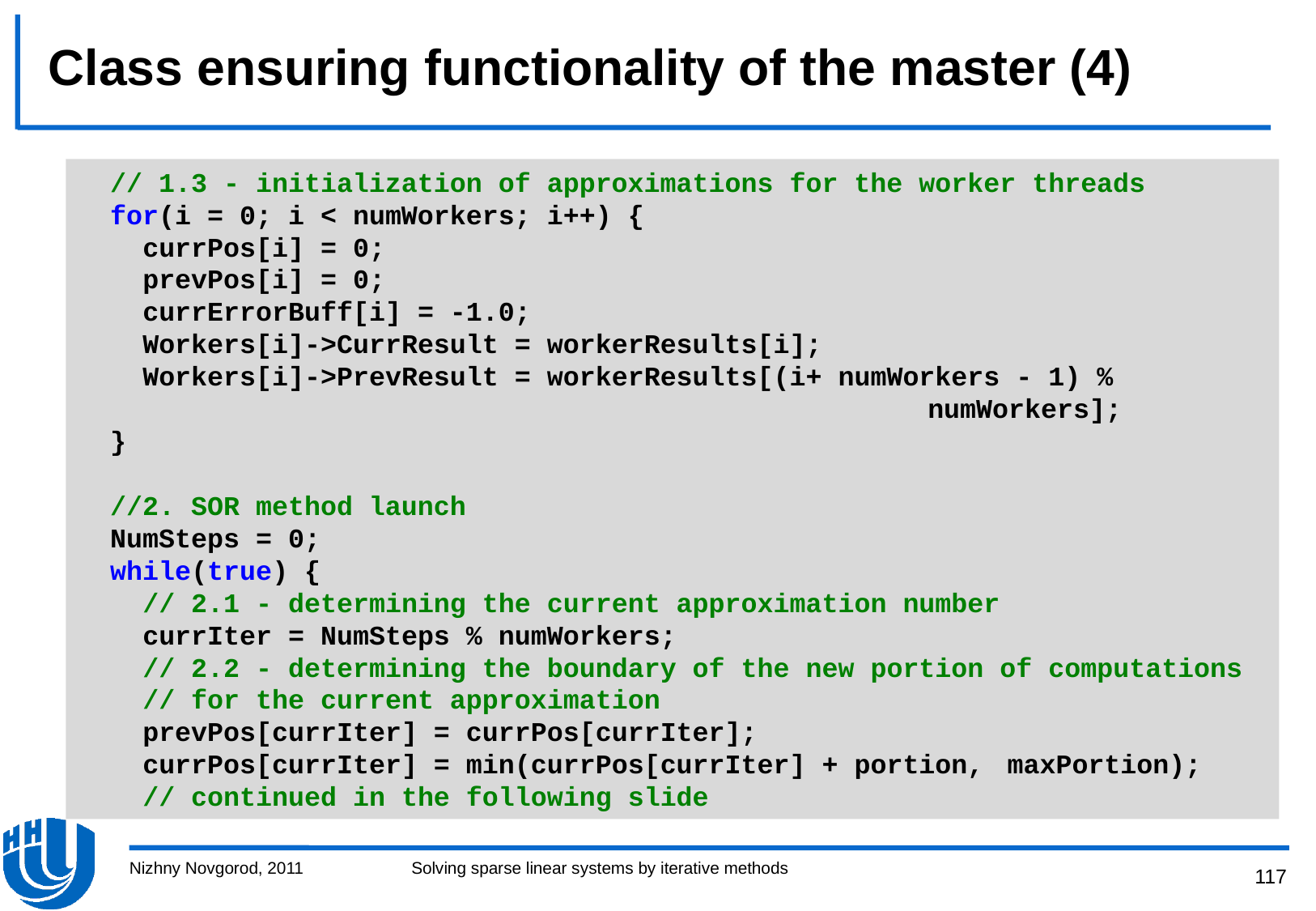

# Class ensuring functionality of the master (4)
  // 1.3 - initialization of approximations for the worker threads
  for(i = 0; i < numWorkers; i++) {
    currPos[i] = 0;
    prevPos[i] = 0;
    currErrorBuff[i] = -1.0;
    Workers[i]->CurrResult = workerResults[i];
    Workers[i]->PrevResult = workerResults[(i+ numWorkers - 1) %
							numWorkers];
  }

  //2. SOR method launch
  NumSteps = 0;
  while(true) {
    // 2.1 - determining the current approximation number
    currIter = NumSteps % numWorkers;
    // 2.2 - determining the boundary of the new portion of computations
    // for the current approximation
    prevPos[currIter] = currPos[currIter];
    currPos[currIter] = min(currPos[currIter] + portion,  maxPortion);
    // continued in the following slide
Nizhny Novgorod, 2011
Solving sparse linear systems by iterative methods